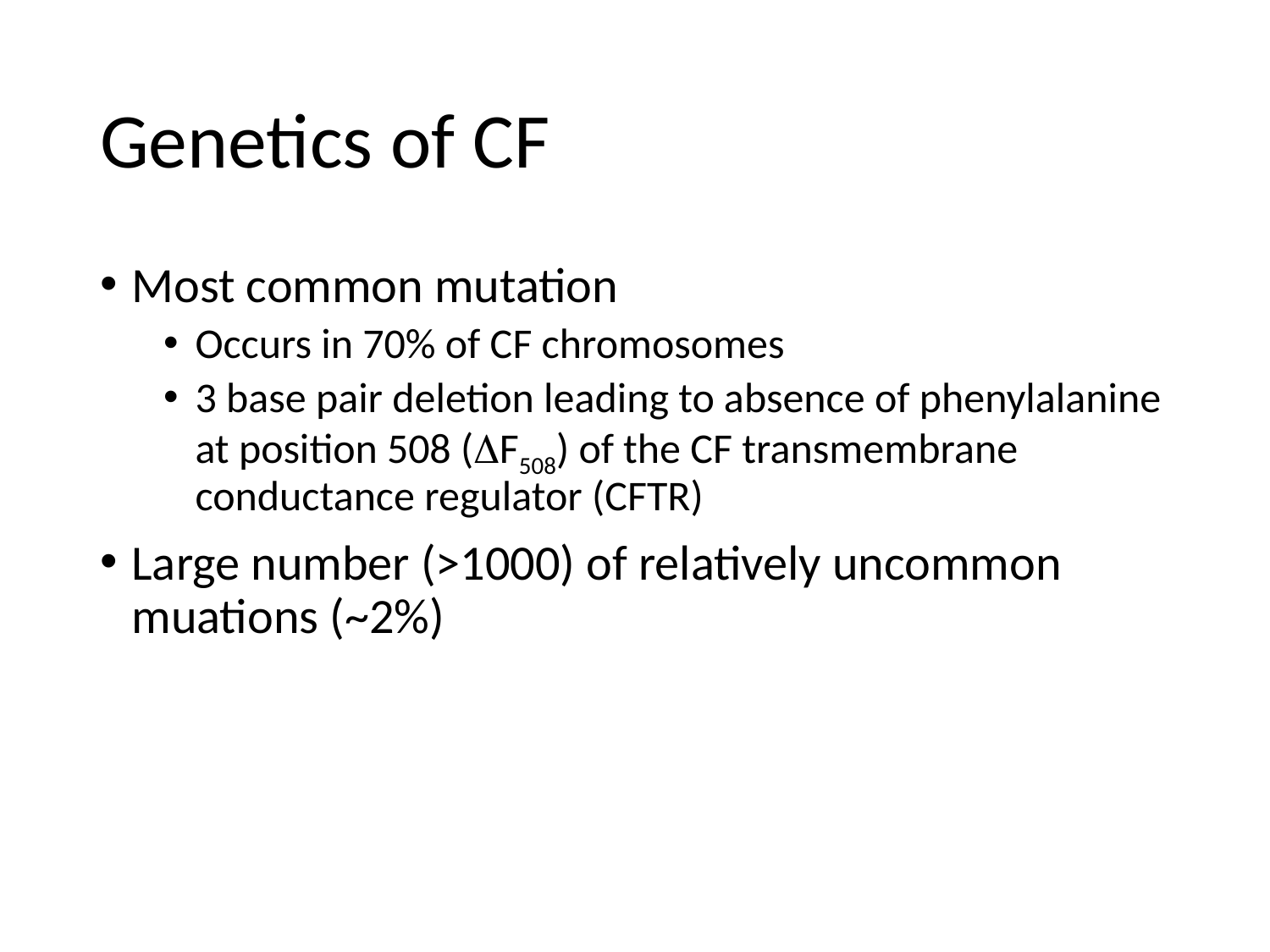

# Genetics of CF
Most common mutation
Occurs in 70% of CF chromosomes
3 base pair deletion leading to absence of phenylalanine at position 508 (ΔF508) of the CF transmembrane conductance regulator (CFTR)
Large number (>1000) of relatively uncommon muations (~2%)